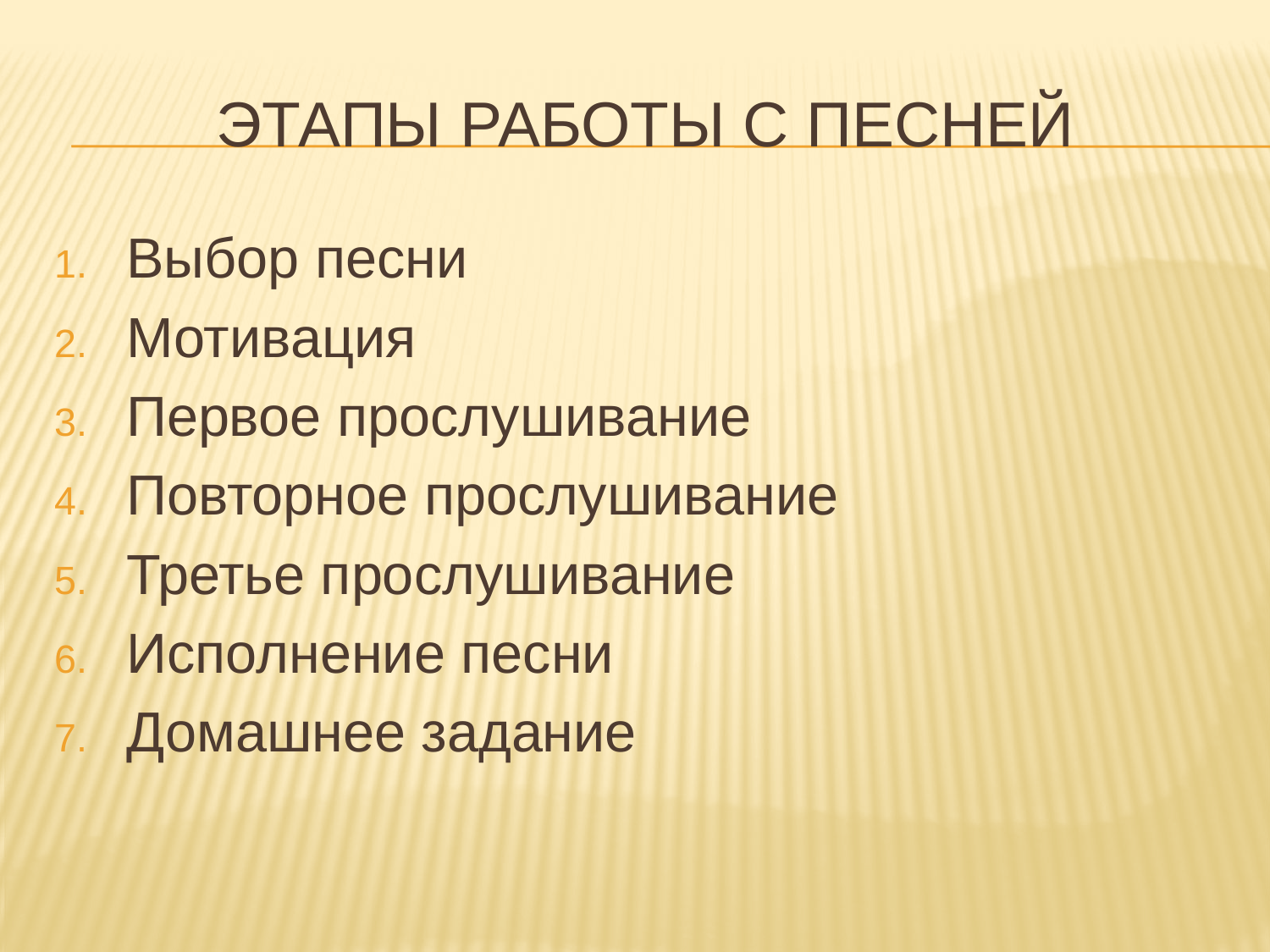

# Этапы работы с песней
Выбор песни
Мотивация
Первое прослушивание
Повторное прослушивание
Третье прослушивание
Исполнение песни
Домашнее задание